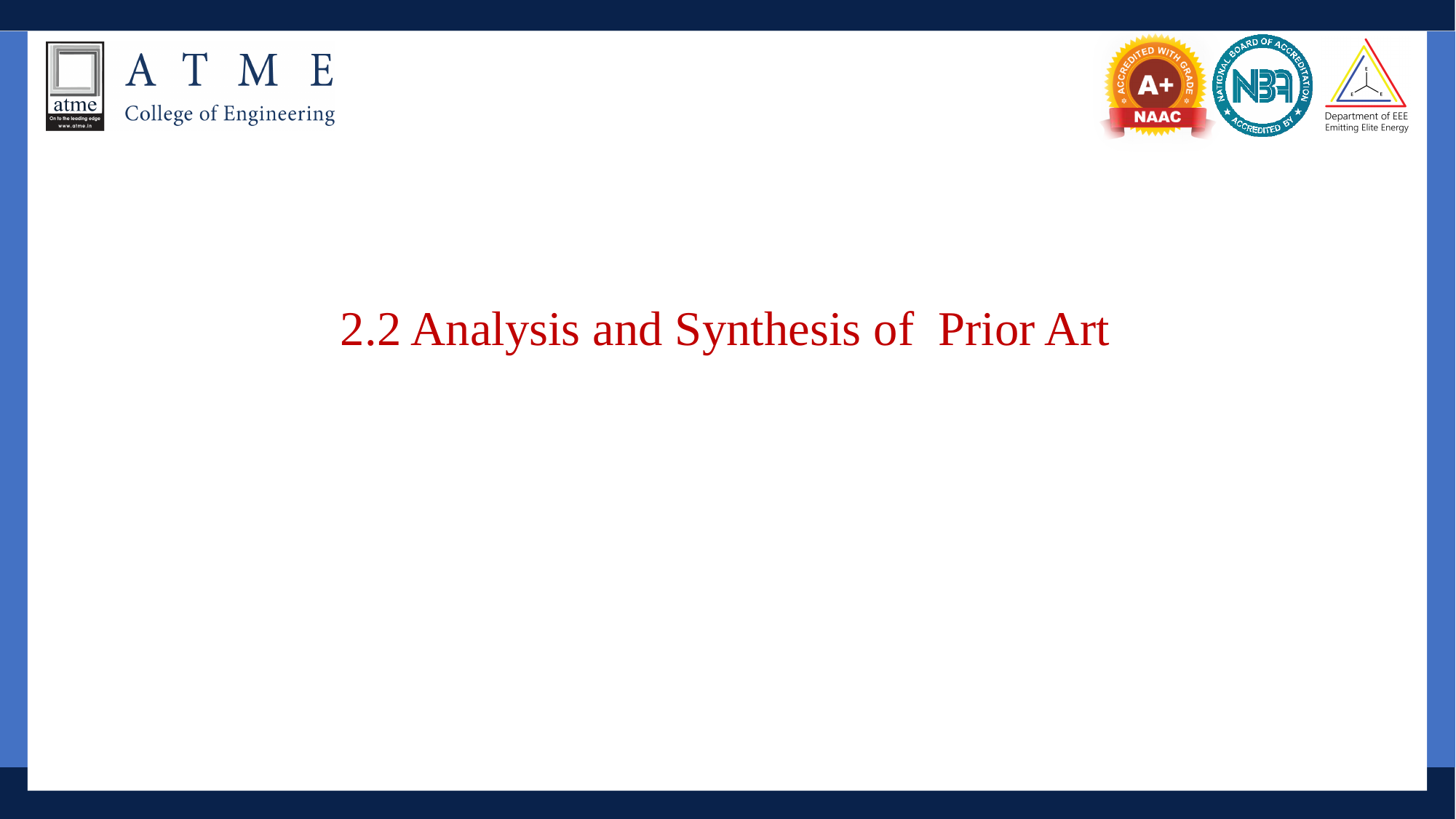

2.2 Analysis and Synthesis of  Prior Art